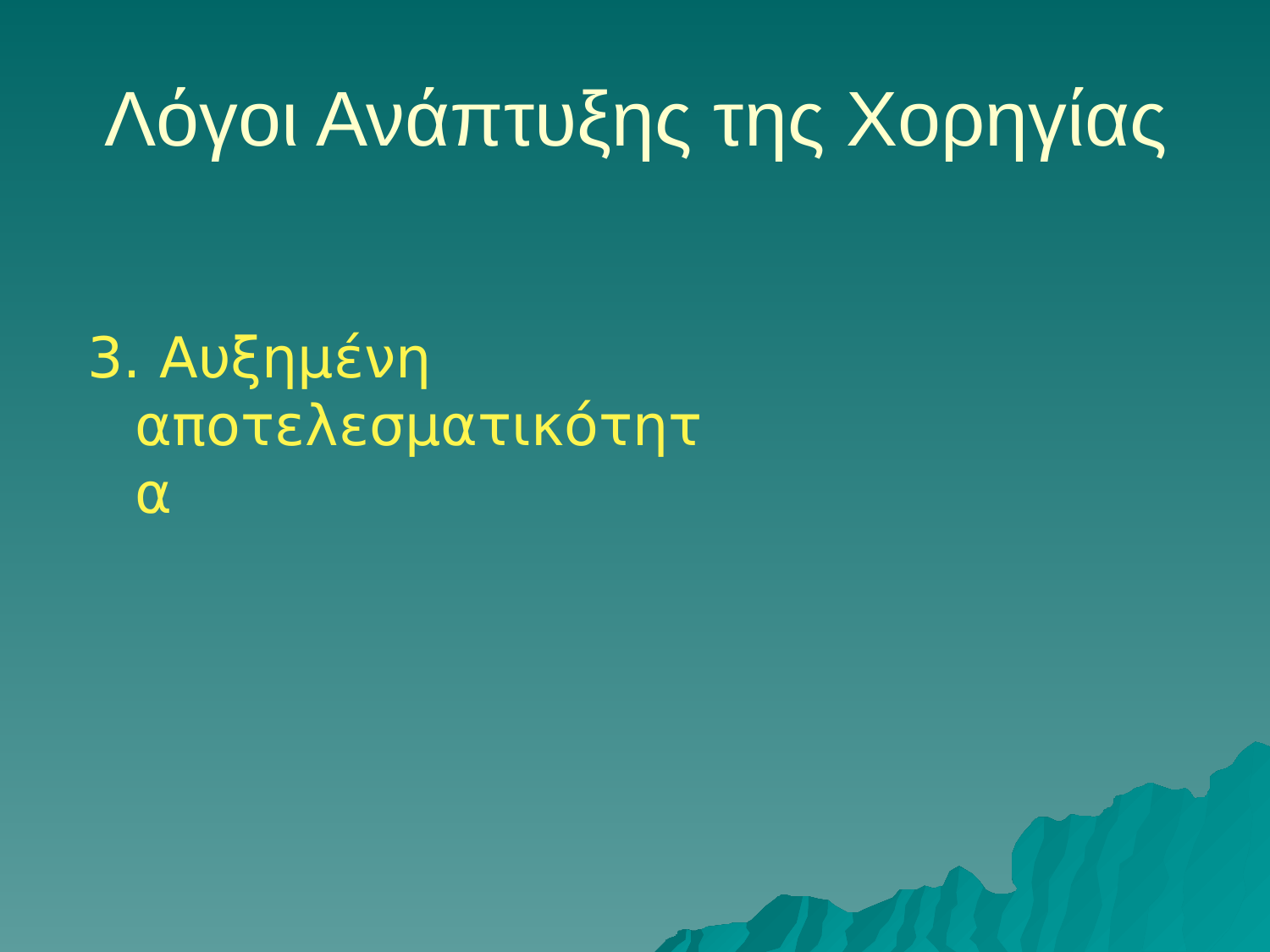

# Λόγοι Ανάπτυξης της Χορηγίας

3. Αυξημένη αποτελεσματικότητα